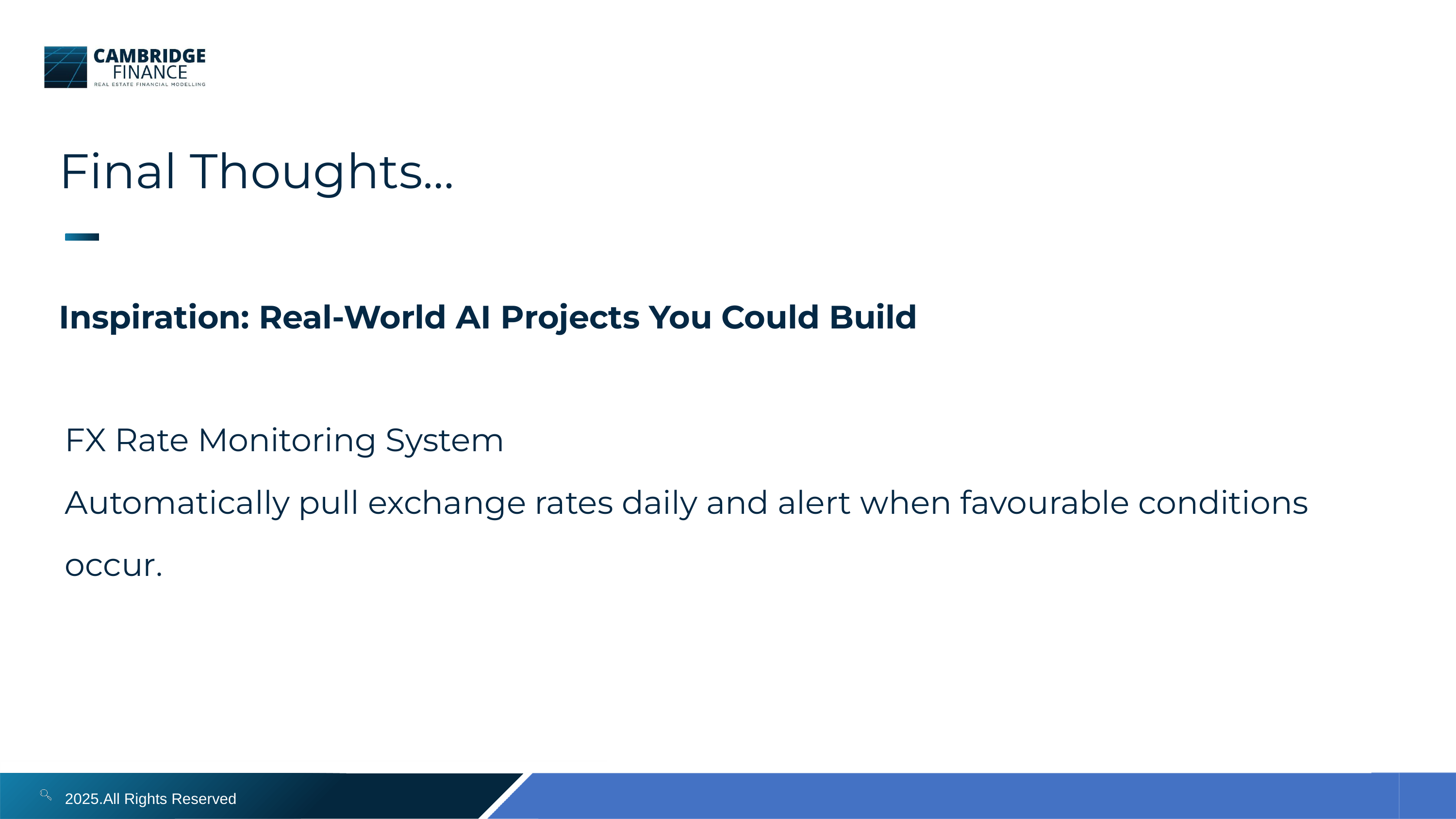

Final Thoughts…
Inspiration: Real-World AI Projects You Could Build

FX Rate Monitoring System
Automatically pull exchange rates daily and alert when favourable conditions occur.

2025.All Rights Reserved